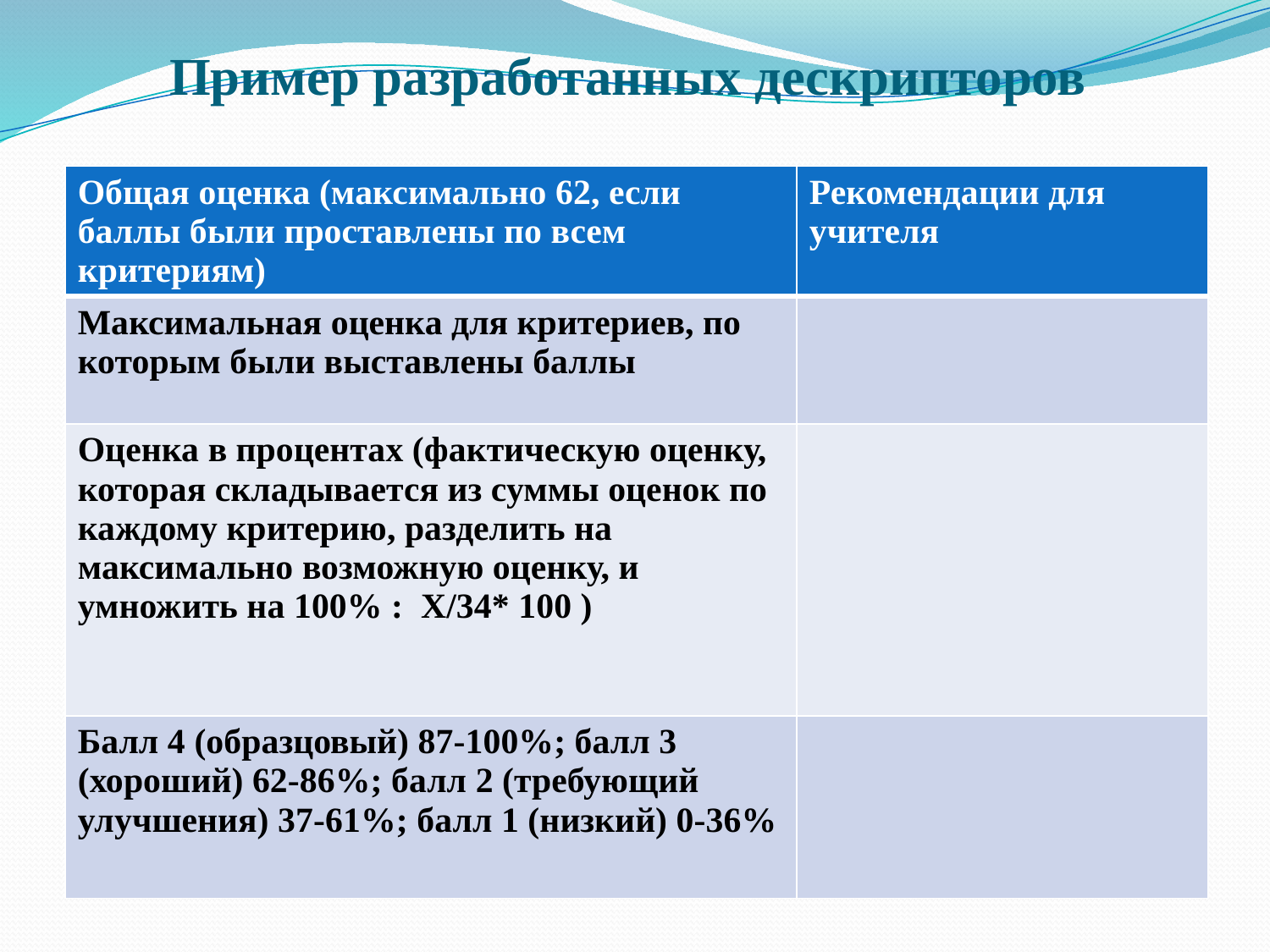

Пример разработанных дескрипторов
| Общая оценка (максимально 62, если баллы были проставлены по всем критериям) | Рекомендации для учителя |
| --- | --- |
| Максимальная оценка для критериев, по которым были выставлены баллы |  |
| Оценка в процентах (фактическую оценку, которая складывается из суммы оценок по каждому критерию, разделить на максимально возможную оценку, и умножить на 100% : Х/34\* 100 ) |  |
| Балл 4 (образцовый) 87-100%; балл 3 (хороший) 62-86%; балл 2 (требующий улучшения) 37-61%; балл 1 (низкий) 0-36% |  |